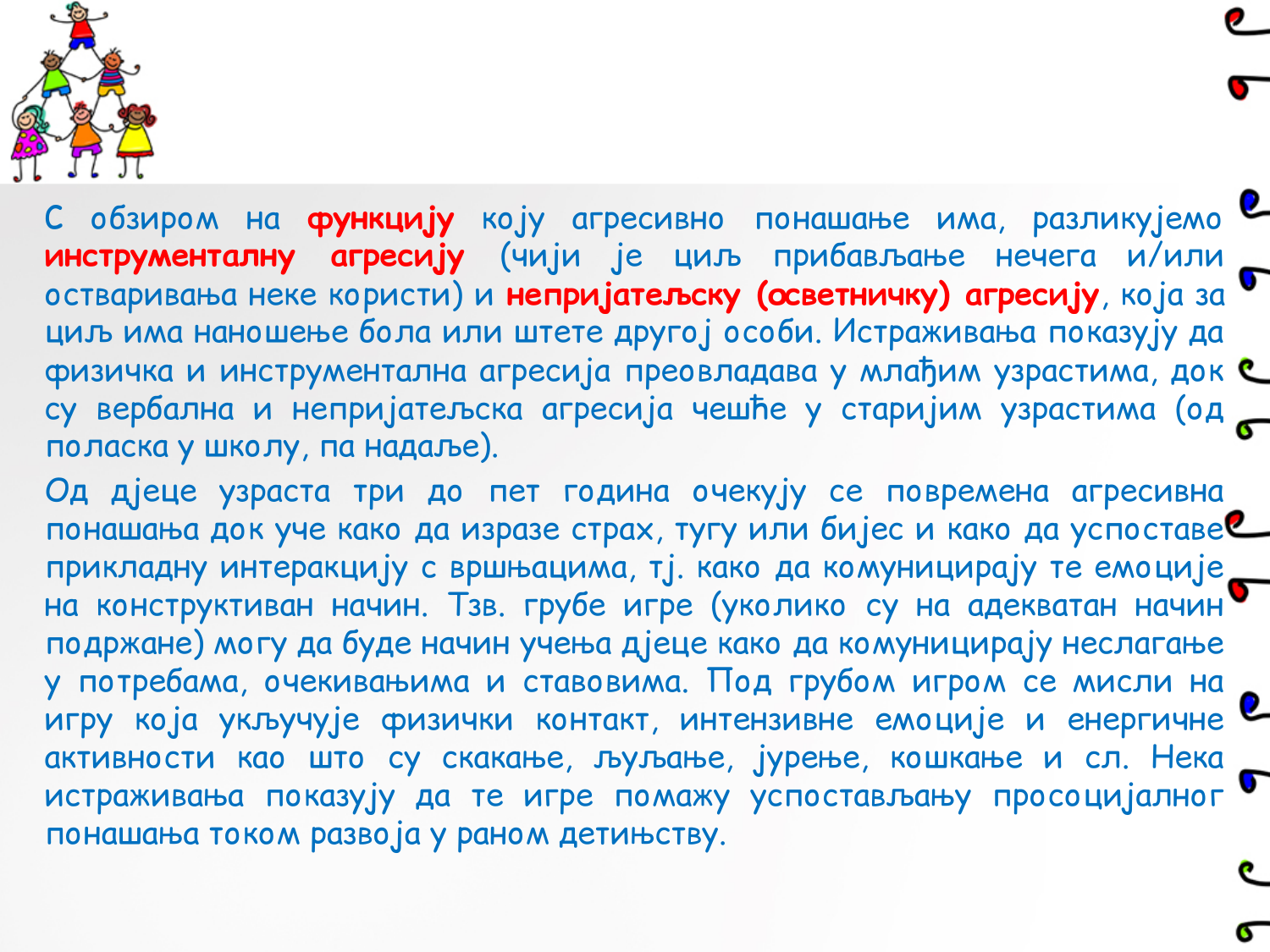

С обзиром на функцију коју агресивно понашање има, разликујемо инструменталну агресију (чији је циљ прибављање нечега и/или остваривања неке користи) и непријатељску (осветничку) агресију, која за циљ има наношење бола или штете другој особи. Истраживања показују да физичка и инструментална агресија преовладава у млађим узрастима, док су вербална и непријатељска агресија чешће у старијим узрастима (од поласка у школу, па надаље).
Од дјеце узраста три до пет година очекују се повремена агресивна понашања док уче како да изразе страх, тугу или бијес и како да успоставе прикладну интеракцију с вршњацима, тј. како да комуницирају те емоције на конструктиван начин. Тзв. грубе игре (уколико су на адекватан начин подржане) могу да буде начин учења дјеце како да комуницирају неслагање у потребама, очекивањима и ставовима. Под грубом игром се мисли на игру која укључује физички контакт, интензивне емоције и енергичне активности као што су скакање, љуљање, јурење, кошкање и сл. Нека истраживања показују да те игре помажу успостављању просоцијалног понашања током развоја у раном детињству.